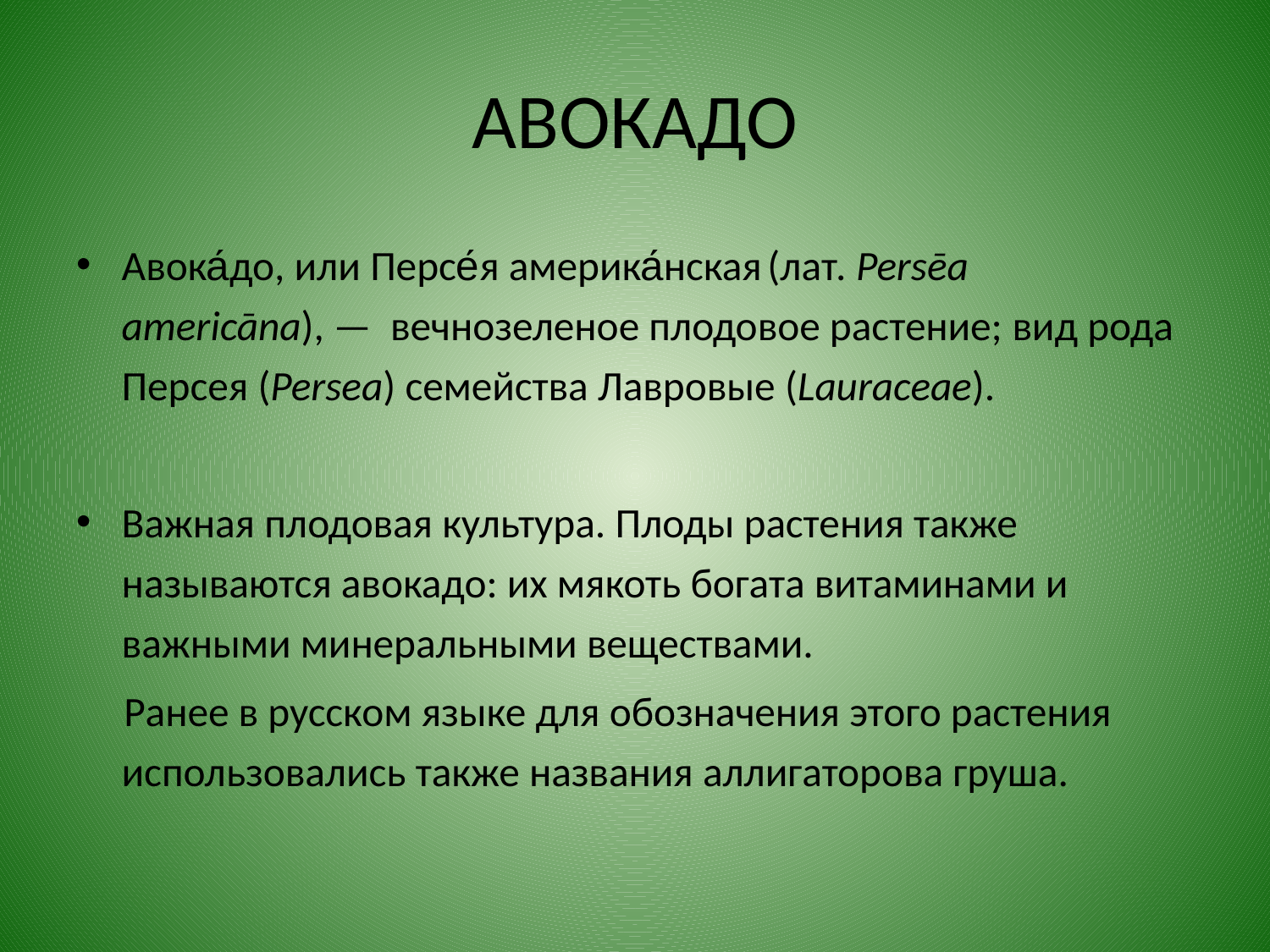

# АВОКАДО
Авока́до, или Персе́я америка́нская (лат. Persēa americāna), —  вечнозеленое плодовое растение; вид рода Персея (Persea) семейства Лавровые (Lauraceae).

Важная плодовая культура. Плоды растения также называются авокадо: их мякоть богата витаминами и важными минеральными веществами.
     Ранее в русском языке для обозначения этого растения использовались также названия аллигаторова груша.